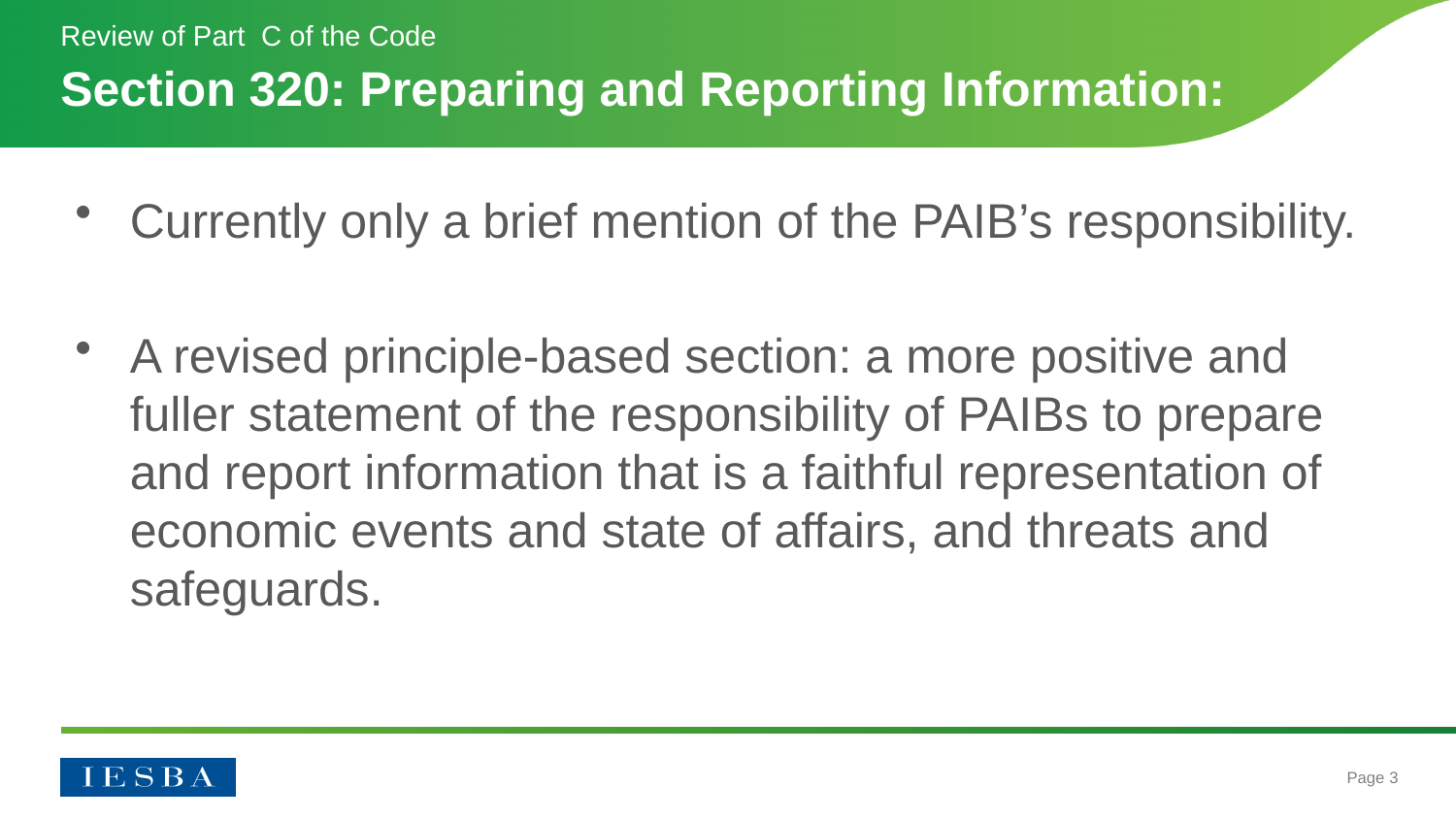

Review of Part  C of the Code
# Section 320: Preparing and Reporting Information:
Currently only a brief mention of the PAIB’s responsibility.

A revised principle-based section: a more positive and fuller statement of the responsibility of PAIBs to prepare and report information that is a faithful representation of economic events and state of affairs, and threats and safeguards.